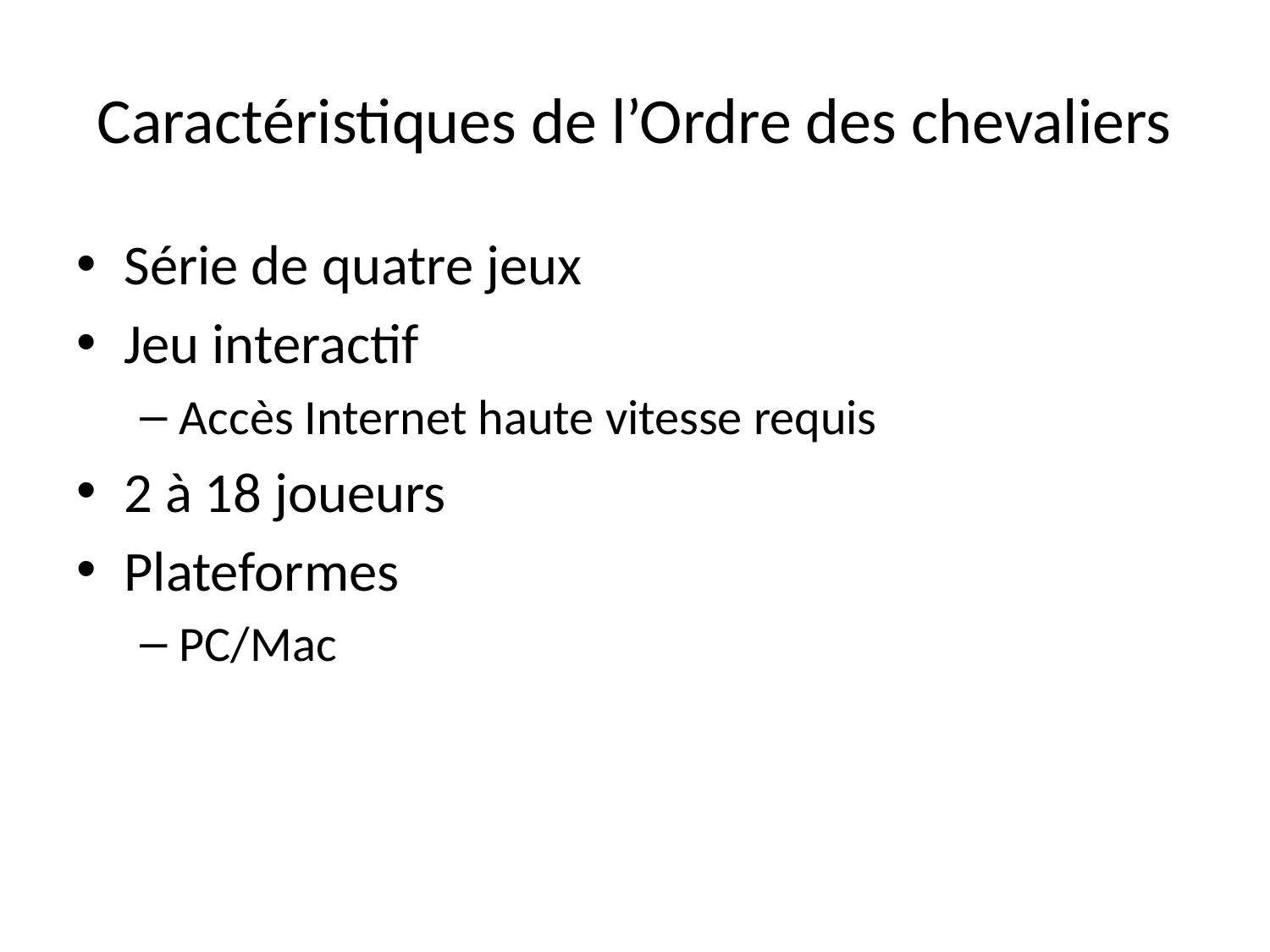

# Caractéristiques de l’Ordre des chevaliers
Série de quatre jeux
Jeu interactif
Accès Internet haute vitesse requis
2 à 18 joueurs
Plateformes
PC/Mac